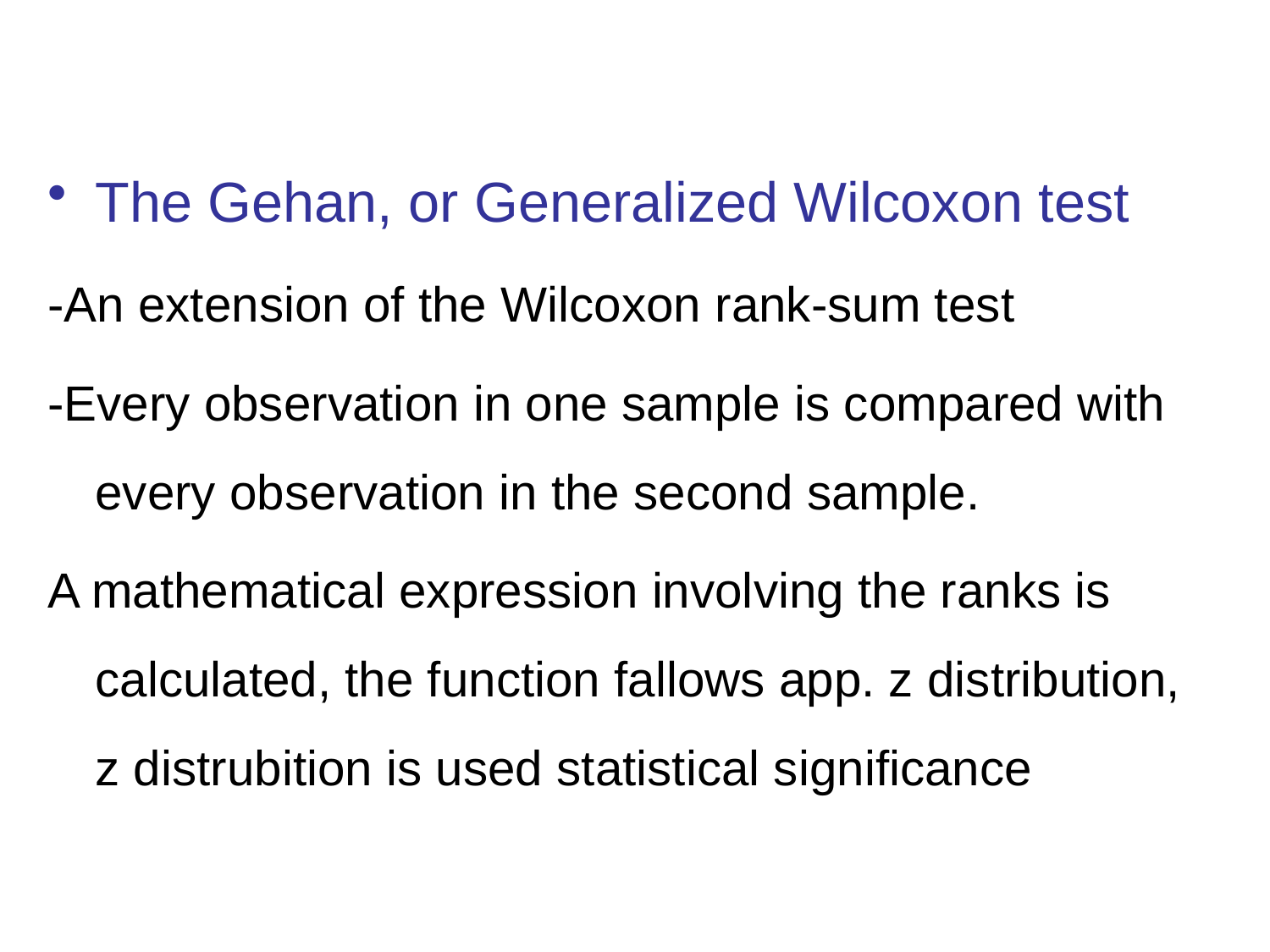

The Gehan, or Generalized Wilcoxon test
-An extension of the Wilcoxon rank-sum test
-Every observation in one sample is compared with every observation in the second sample.
A mathematical expression involving the ranks is calculated, the function fallows app. z distribution, z distrubition is used statistical significance